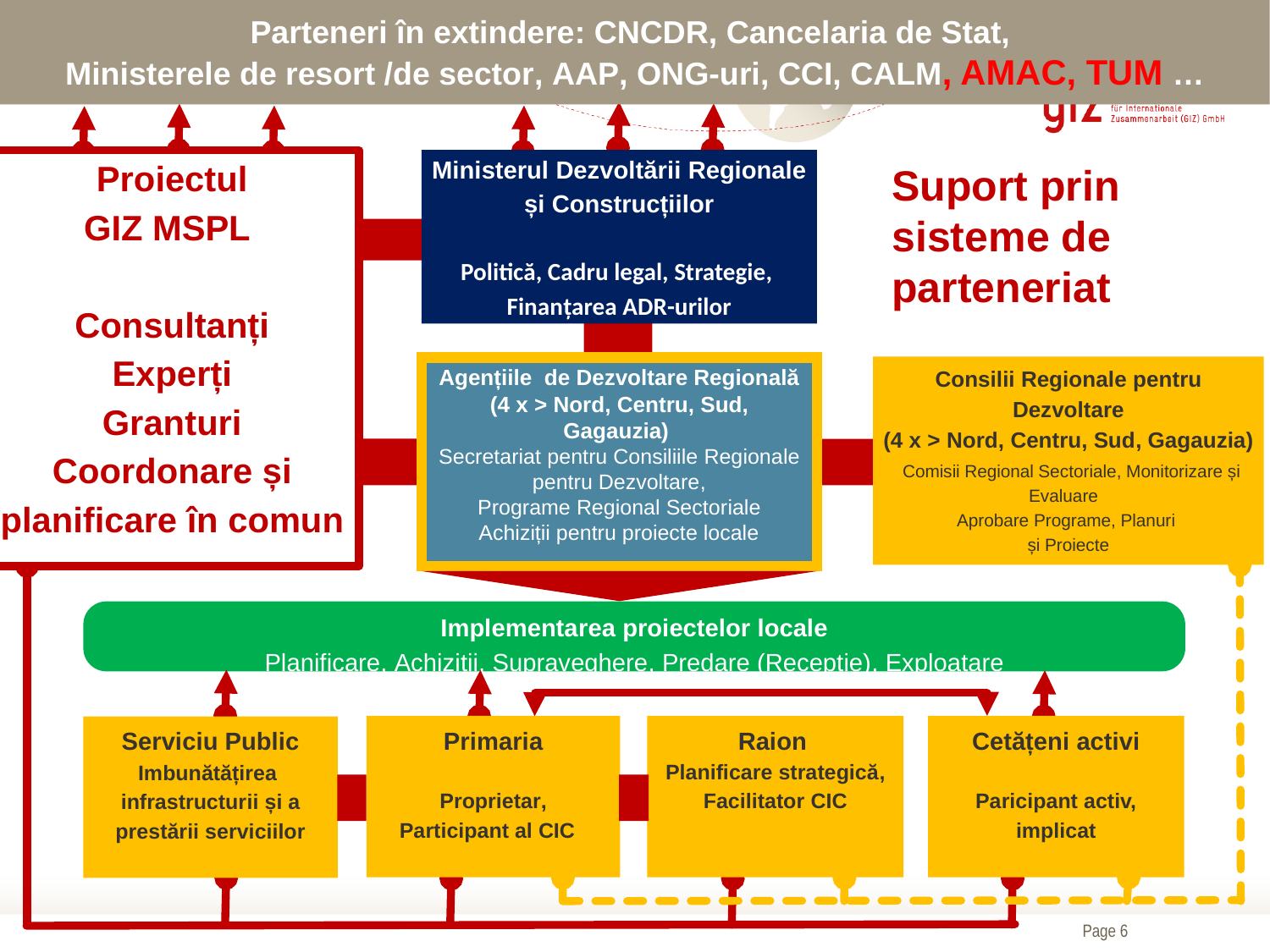

Parteneri în extindere: CNCDR, Cancelaria de Stat,
Ministerele de resort /de sector, AAP, ONG-uri, CCI, CALM, AMAC, TUM …
Ministerul Dezvoltării Regionale și Construcțiilor

Politică, Cadru legal, Strategie,
Finanțarea ADR-urilor
Proiectul
GIZ MSPL

Consultanți
Experți
Granturi
Coordonare și planificare în comun

Consilii Regionale pentru Dezvoltare
(4 x > Nord, Centru, Sud, Gagauzia)
 Comisii Regional Sectoriale, Monitorizare și Evaluare
Aprobare Programe, Planuri
și Proiecte
Agențiile  de Dezvoltare Regională
(4 x > Nord, Centru, Sud, Gagauzia)
Secretariat pentru Consiliile Regionale pentru Dezvoltare,
Programe Regional Sectoriale
Achiziții pentru proiecte locale

Implementarea proiectelor locale
Planificare, Achiziții, Supraveghere, Predare (Recepție), Exploatare
Primaria

Proprietar,
Participant al CIC
Raion
Planificare strategică,
Facilitator CIC
Cetățeni activi

Paricipant activ, implicat
Serviciu Public
Imbunătățirea  infrastructurii și a prestării serviciilor

Suport prin sisteme de parteneriat